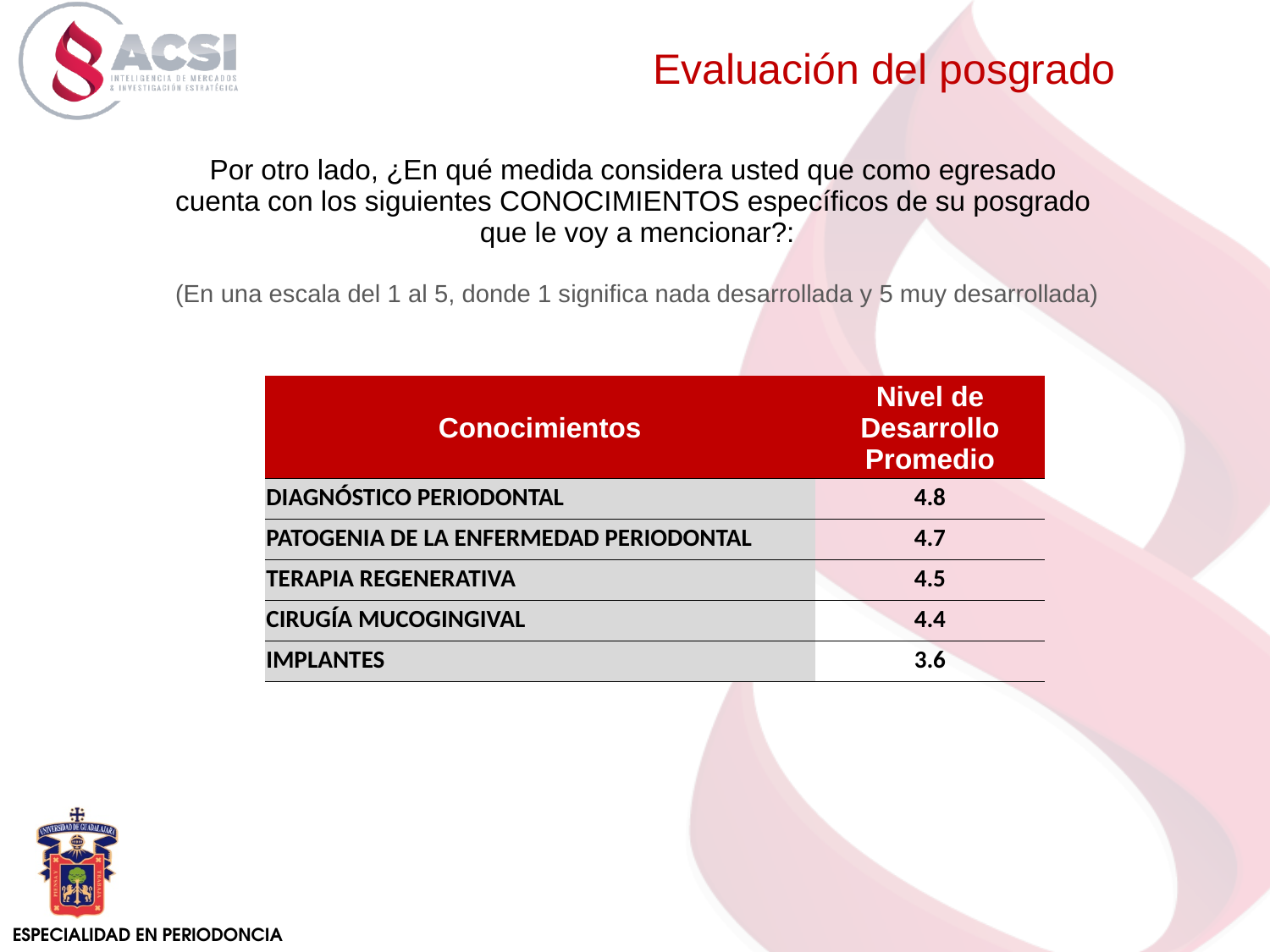

Evaluación del posgrado
Por otro lado, ¿En qué medida considera usted que como egresado
cuenta con los siguientes CONOCIMIENTOS específicos de su posgrado
que le voy a mencionar?:

(En una escala del 1 al 5, donde 1 significa nada desarrollada y 5 muy desarrollada)
| Conocimientos | Nivel de Desarrollo Promedio |
| --- | --- |
| DIAGNÓSTICO PERIODONTAL | 4.8 |
| PATOGENIA DE LA ENFERMEDAD PERIODONTAL | 4.7 |
| TERAPIA REGENERATIVA | 4.5 |
| CIRUGÍA MUCOGINGIVAL | 4.4 |
| IMPLANTES | 3.6 |